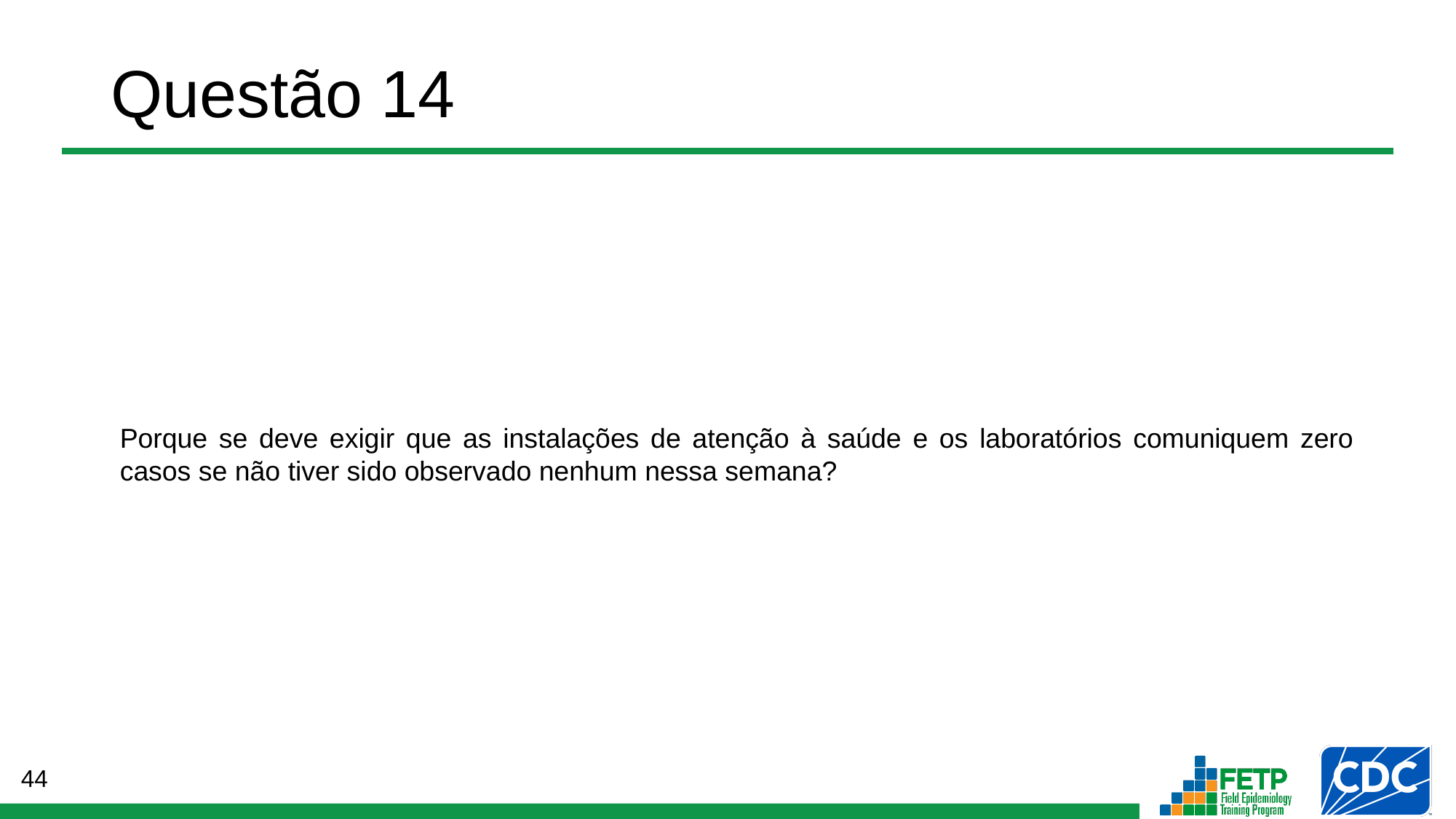

# Questão 14
Porque se deve exigir que as instalações de atenção à saúde e os laboratórios comuniquem zero casos se não tiver sido observado nenhum nessa semana?